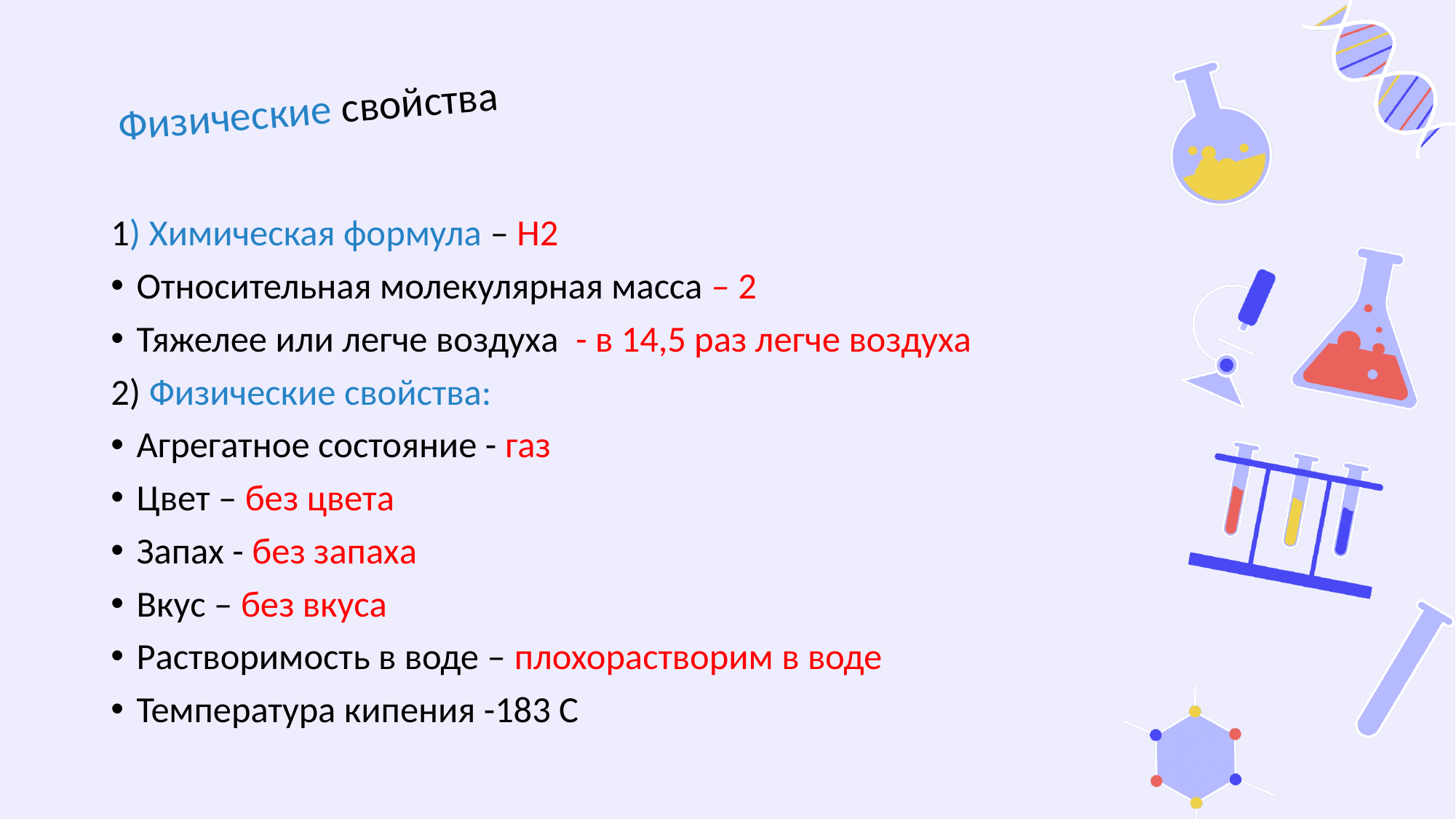

# Физические свойства
1) Химическая формула – Н2
Относительная молекулярная масса – 2
Тяжелее или легче воздуха  - в 14,5 раз легче воздуха
2) Физические свойства:
Агрегатное состояние - газ
Цвет – без цвета
Запах - без запаха
Вкус – без вкуса
Растворимость в воде – плохорастворим в воде
Температура кипения -183 С